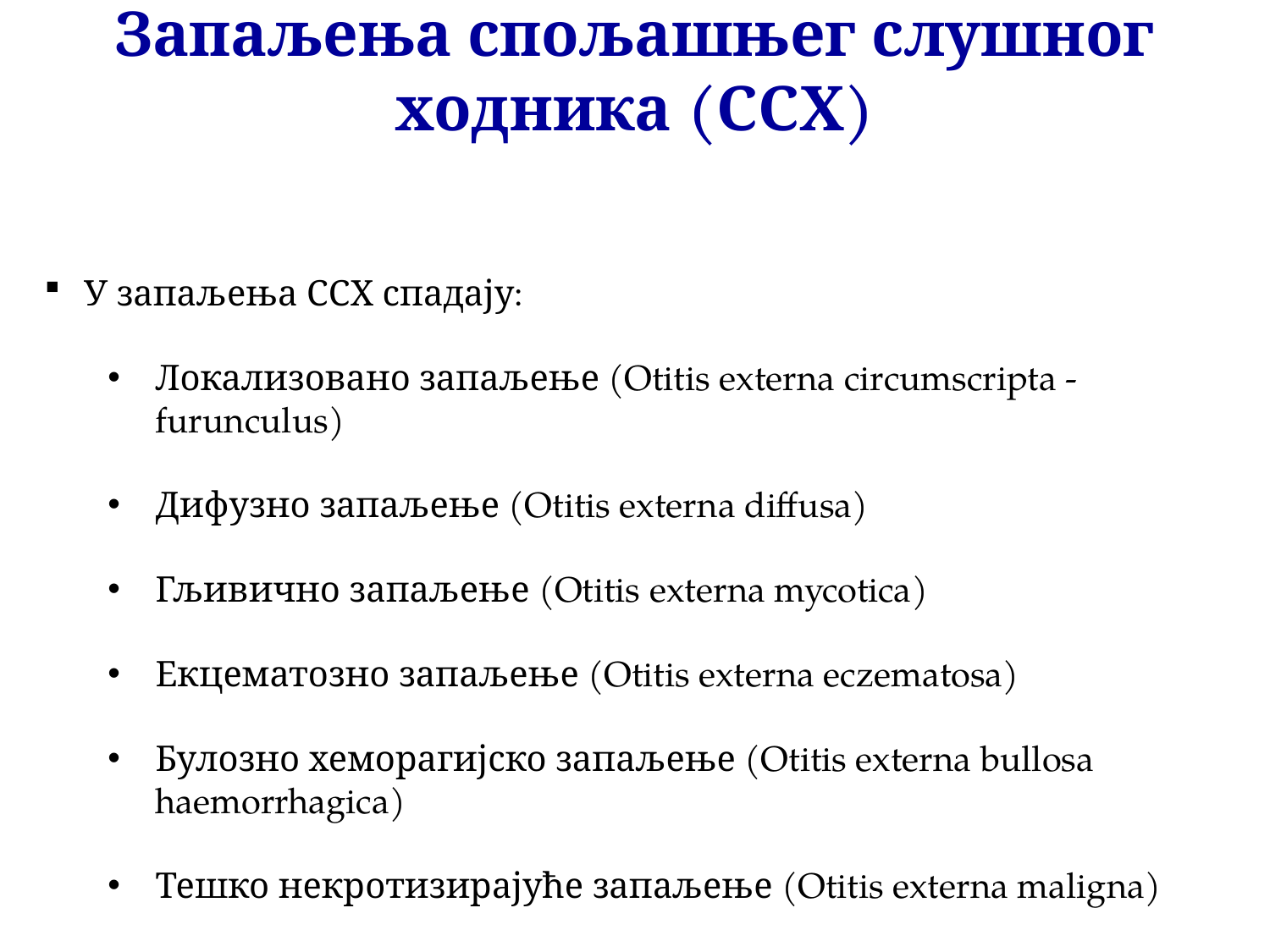

Запаљења спољашњег слушног ходника (ССХ)

У запаљења ССХ спадају:

Локализовано запаљење (Otitis externa circumscripta - furunculus)

Дифузно запаљење (Otitis externa diffusa)

Гљивично запаљење (Otitis externa mycotica)

Екцематозно запаљење (Otitis externa eczematosa)

Булозно хеморагијско запаљење (Otitis externa bullosa haemorrhagica)

Тешко некротизирајуће запаљење (Otitis externa maligna)